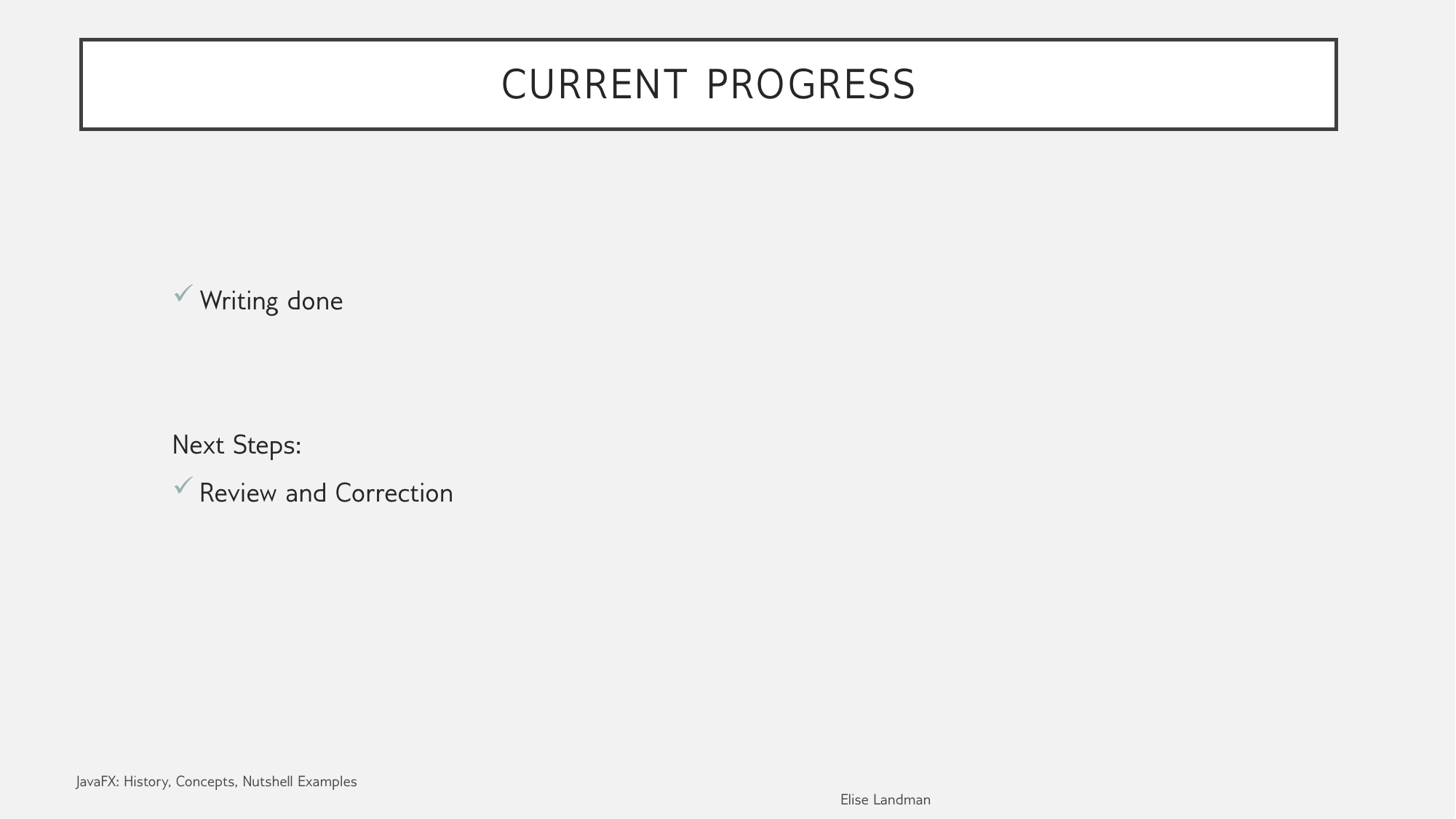

# Current Progress

Writing done

Next Steps:
Review and Correction
JavaFX: History, Concepts, Nutshell Examples																	Elise Landman